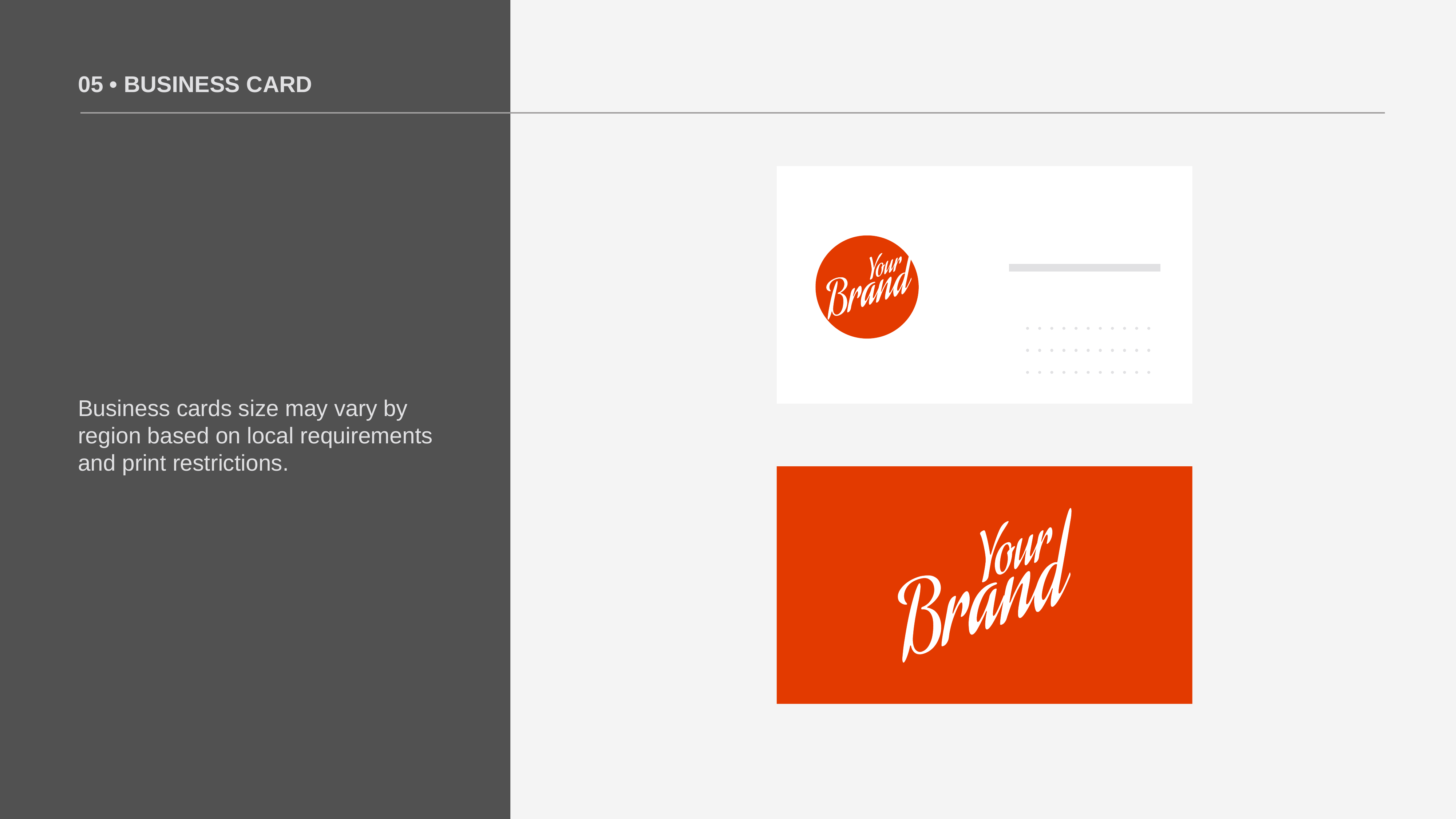

05 • BUSINESS CARD

Business cards size may vary by region based on local requirements and print restrictions.